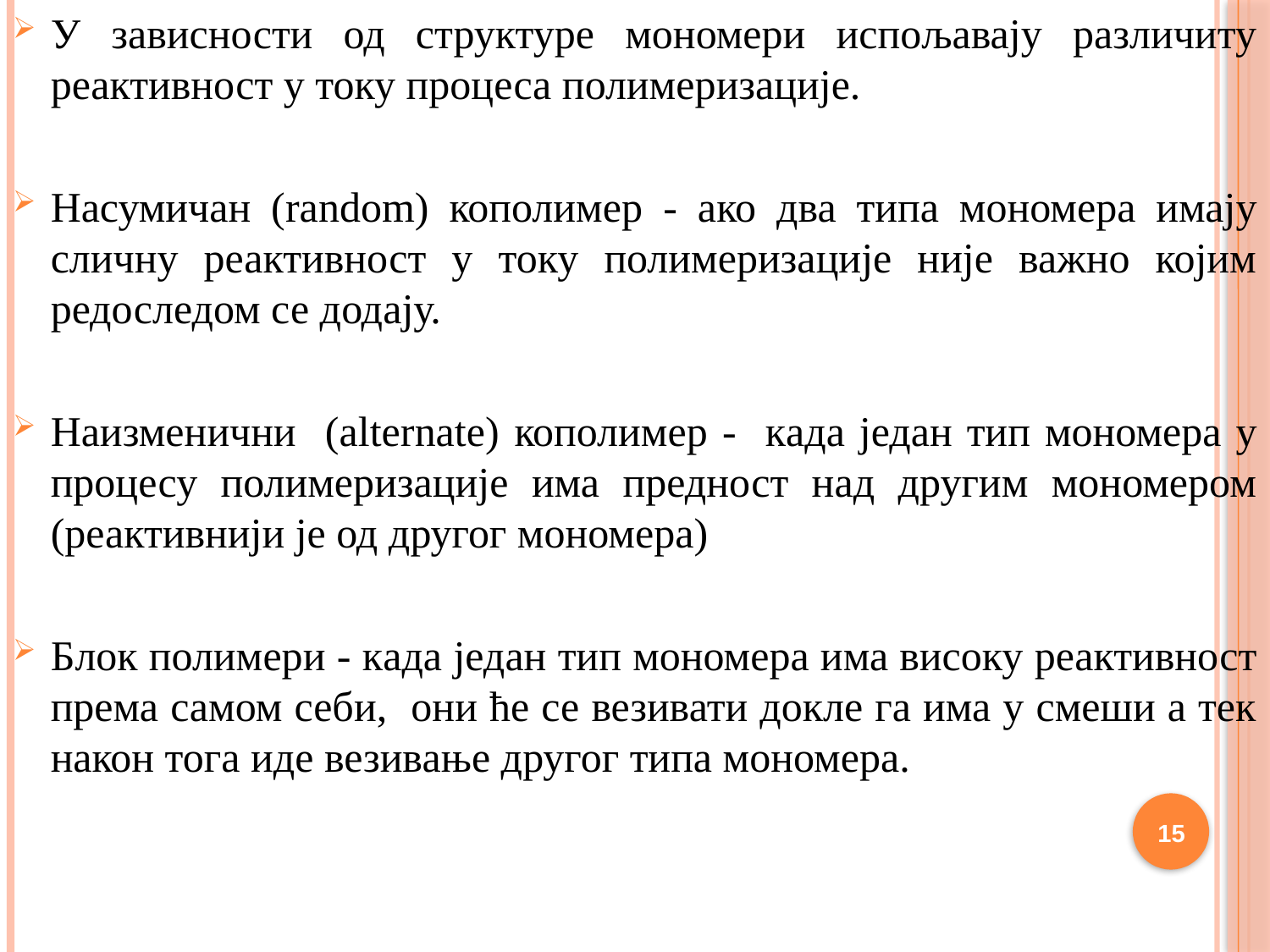

У зависности од структуре мономери испољавају различиту реактивност у току процеса полимеризације.

Насумичан (random) кополимер - ако два типа мономера имају сличну реактивност у току полимеризације није важно којим редоследом се додају.

Наизменични  (alternate) кополимер -  када један тип мономера у процесу полимеризације има предност над другим мономером (реактивнији је од другог мономера)

Блок полимери - када један тип мономера има високу реактивност према самом себи,  они ће се везивати докле га има у смеши а тек након тога иде везивање другог типа мономера.

15